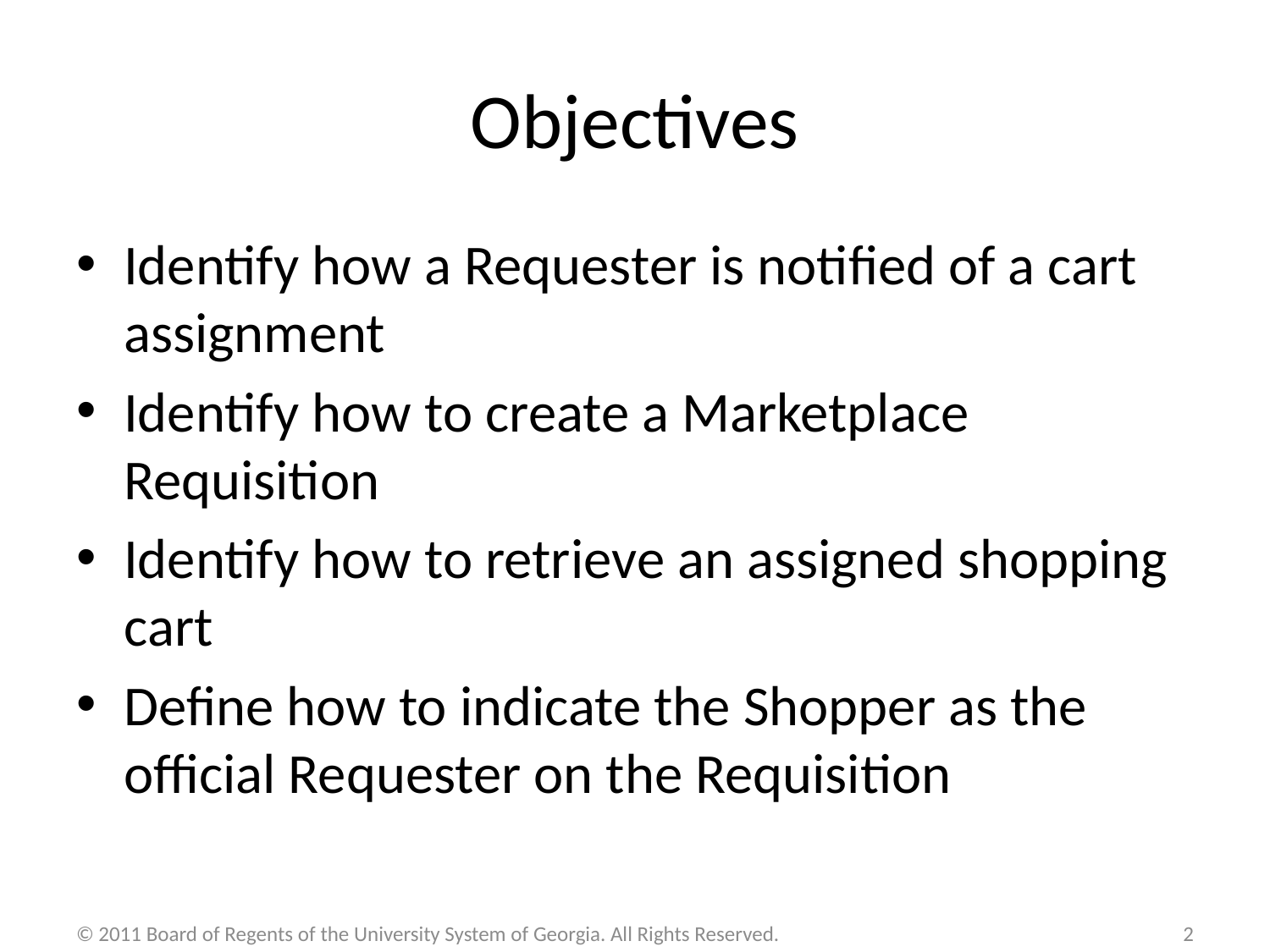

# Objectives
Identify how a Requester is notified of a cart assignment
Identify how to create a Marketplace Requisition
Identify how to retrieve an assigned shopping cart
Define how to indicate the Shopper as the official Requester on the Requisition
© 2011 Board of Regents of the University System of Georgia. All Rights Reserved.
2